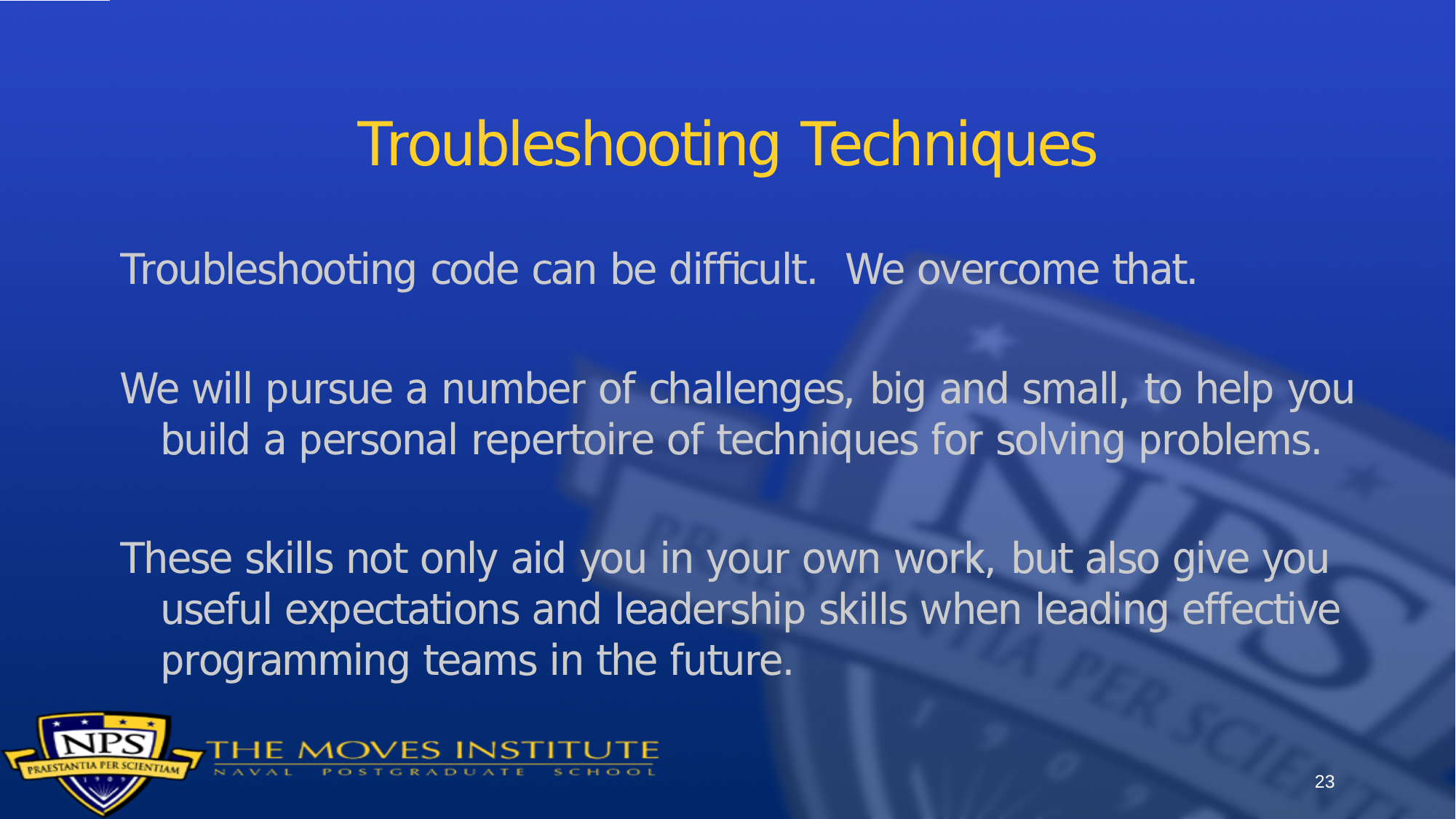

# Troubleshooting Techniques
Troubleshooting code can be difficult.  We overcome that.

We will pursue a number of challenges, big and small, to help you build a personal repertoire of techniques for solving problems.

These skills not only aid you in your own work, but also give you useful expectations and leadership skills when leading effective programming teams in the future.
23